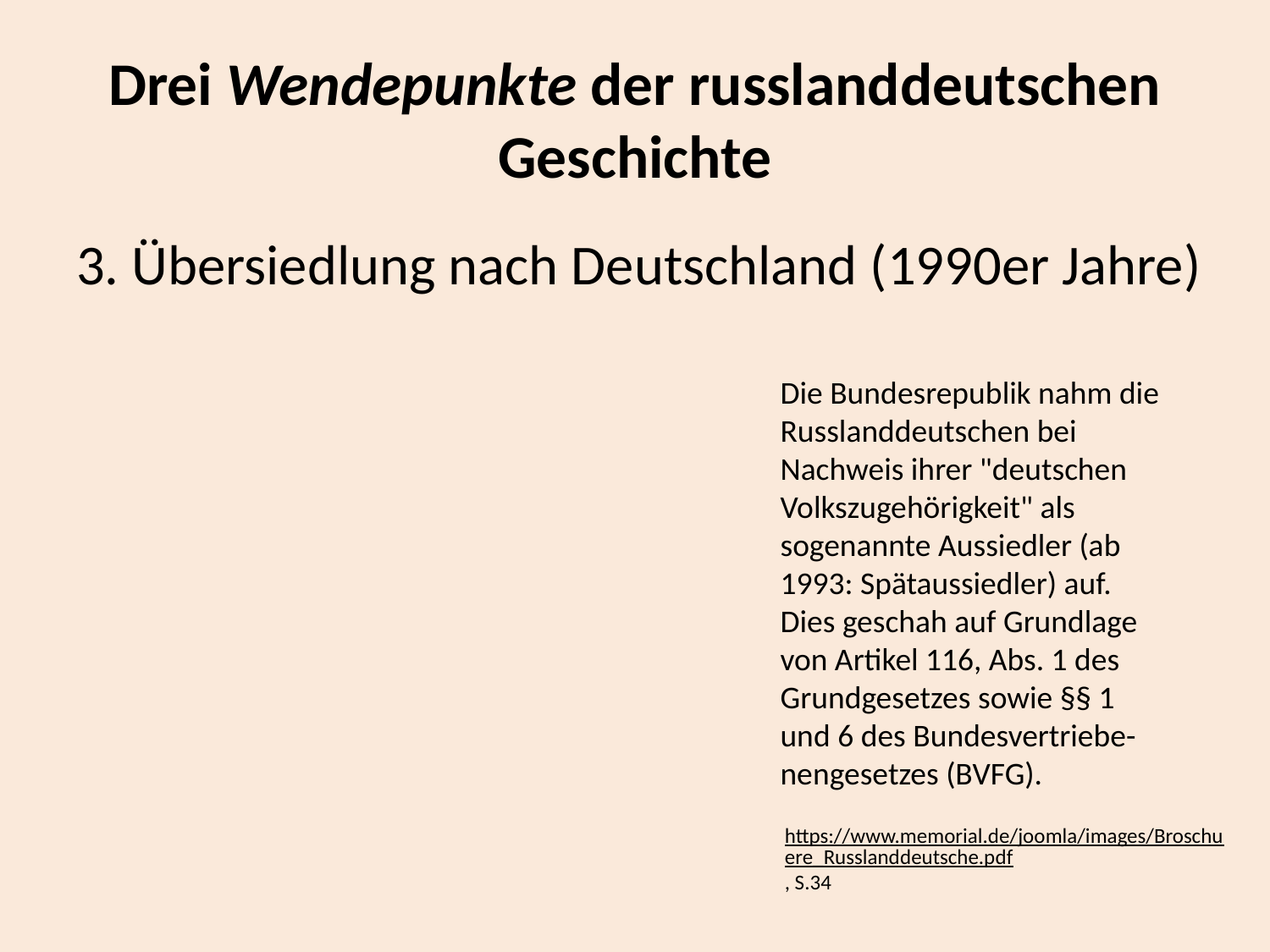

# Drei Wendepunkte der russlanddeutschen Geschichte
3. Übersiedlung nach Deutschland (1990er Jahre)
Die Bundesrepublik nahm die Russlanddeutschen bei Nachweis ihrer "deutschen Volkszugehörigkeit" als sogenannte Aussiedler (ab 1993: Spätaussiedler) auf. Dies geschah auf Grundlage von Artikel 116, Abs. 1 des Grundgesetzes sowie §§ 1 und 6 des Bundesvertriebe-nengesetzes (BVFG).
https://www.memorial.de/joomla/images/Broschuere_Russlanddeutsche.pdf, S.34